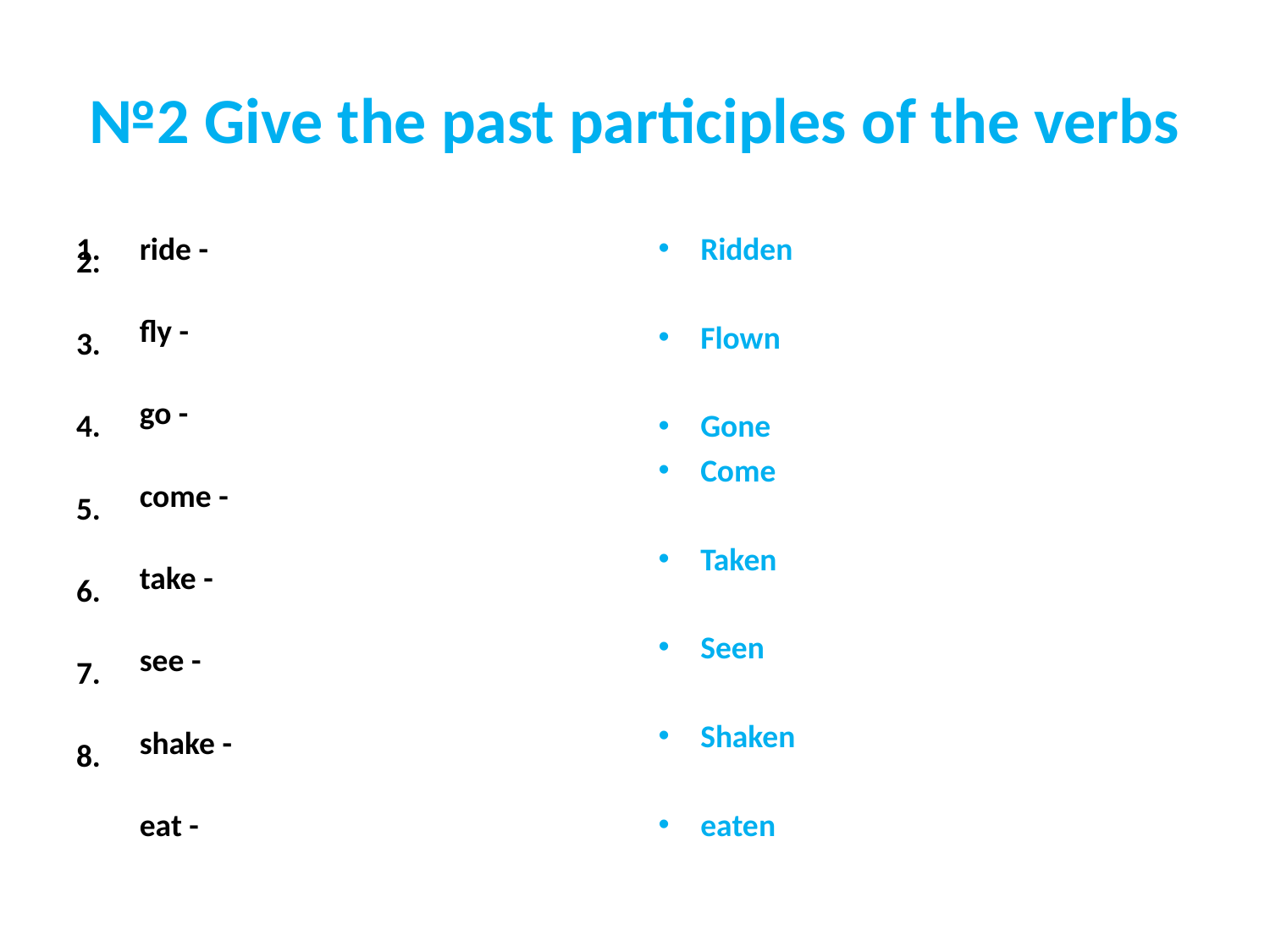

# №2 Give the past participles of the verbs
ride -
fly -
go -
come -
take -
see -
shake -
eat -

Ridden

Flown

Gone
Come

Taken

Seen

Shaken

eaten